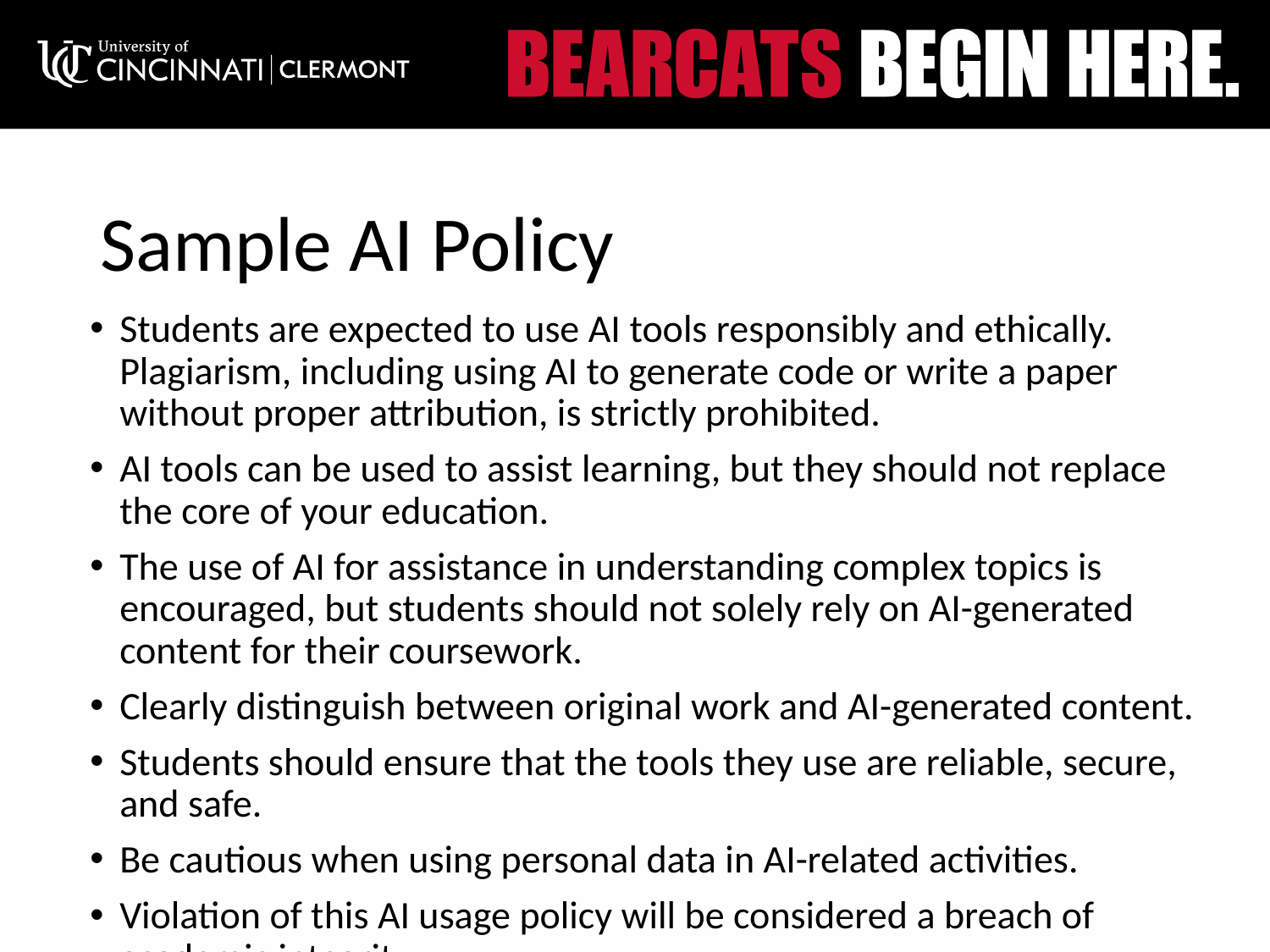

# Sample AI Policy
Students are expected to use AI tools responsibly and ethically. Plagiarism, including using AI to generate code or write a paper without proper attribution, is strictly prohibited.
AI tools can be used to assist learning, but they should not replace the core of your education.
The use of AI for assistance in understanding complex topics is encouraged, but students should not solely rely on AI-generated content for their coursework.
Clearly distinguish between original work and AI-generated content.
Students should ensure that the tools they use are reliable, secure, and safe.
Be cautious when using personal data in AI-related activities.
Violation of this AI usage policy will be considered a breach of academic integrity.